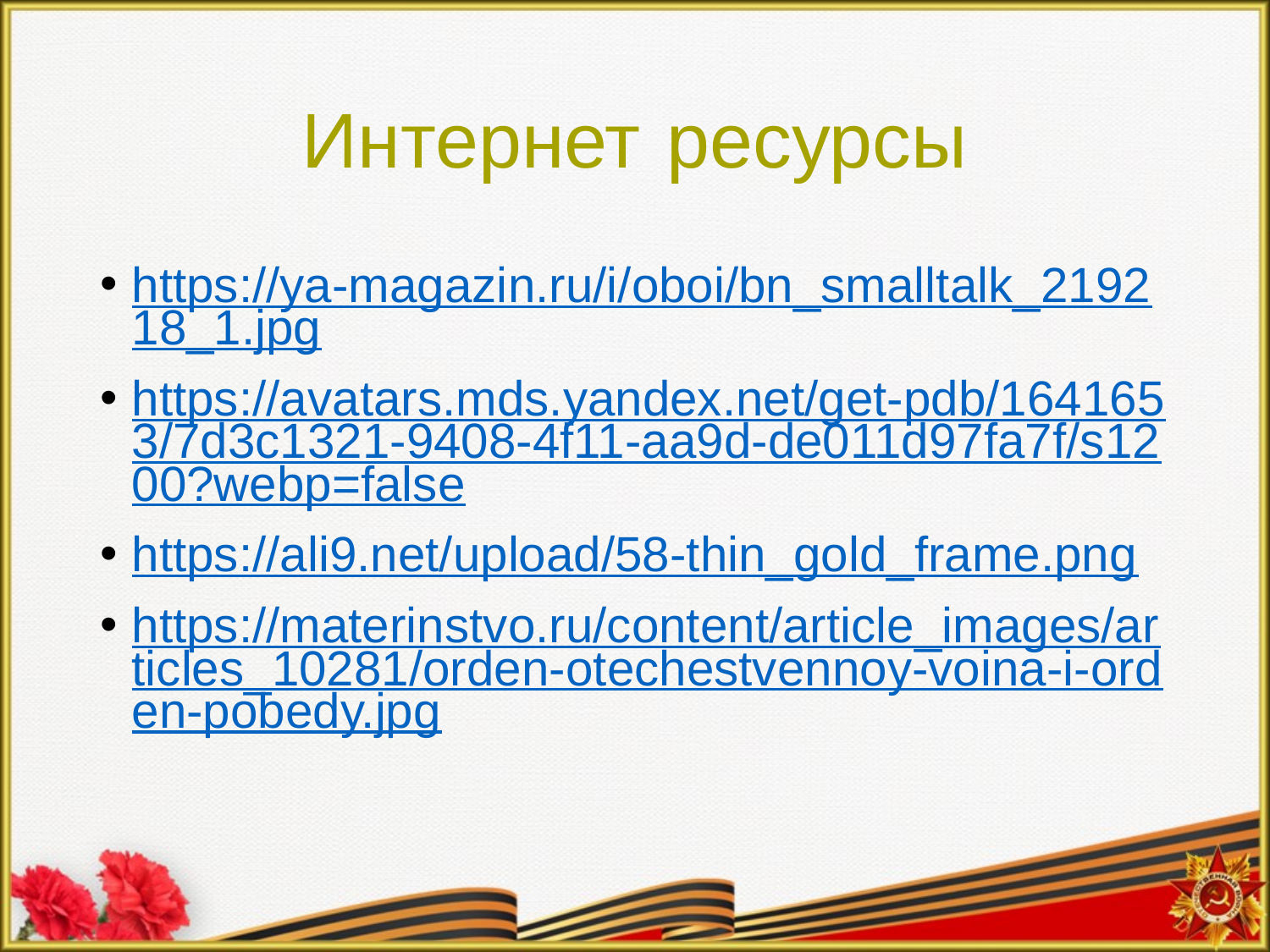

# Интернет ресурсы
https://ya-magazin.ru/i/oboi/bn_smalltalk_219218_1.jpg
https://avatars.mds.yandex.net/get-pdb/1641653/7d3c1321-9408-4f11-aa9d-de011d97fa7f/s1200?webp=false
https://ali9.net/upload/58-thin_gold_frame.png
https://materinstvo.ru/content/article_images/articles_10281/orden-otechestvennoy-voina-i-orden-pobedy.jpg